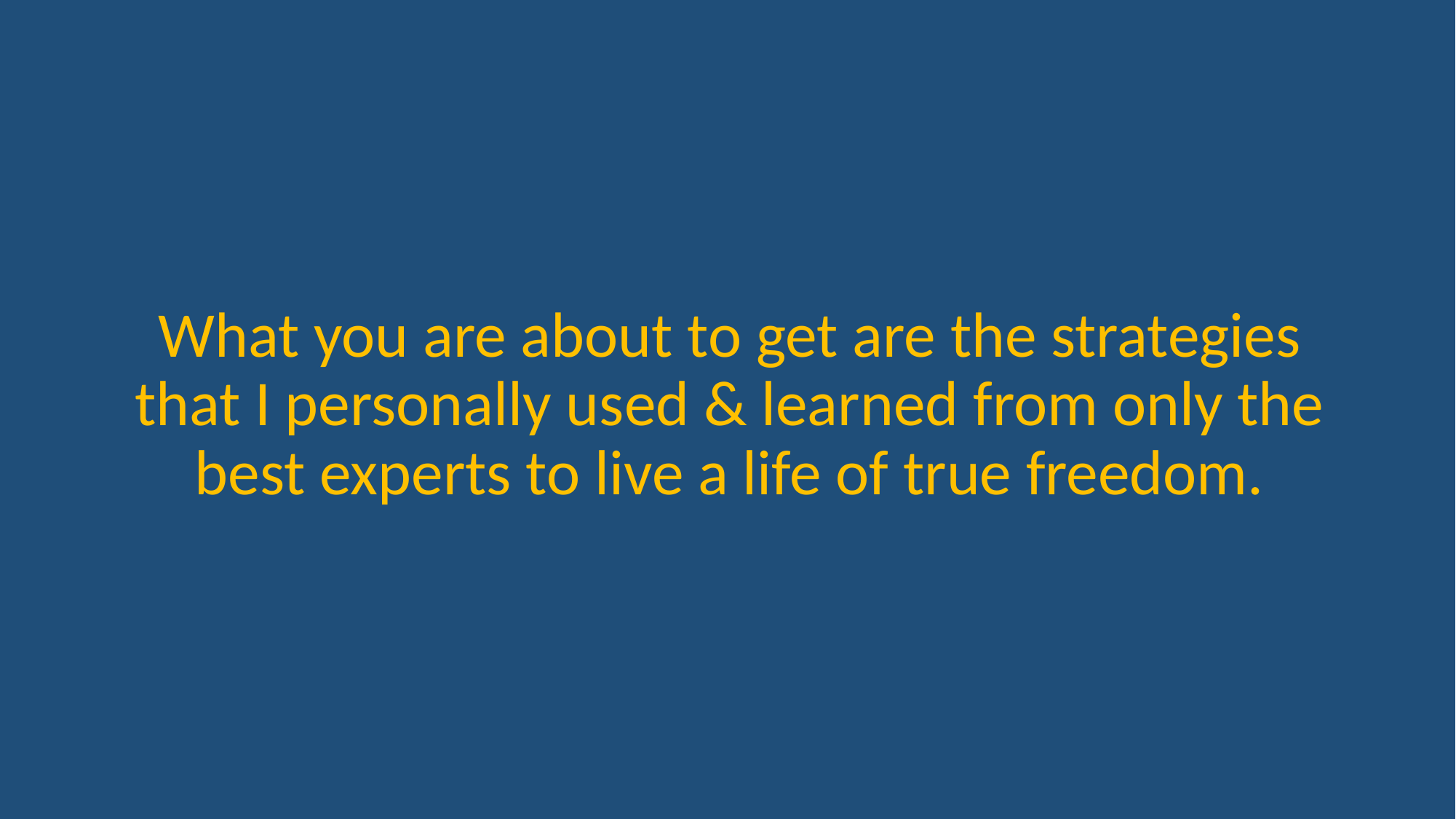

What you are about to get are the strategies that I personally used & learned from only the best experts to live a life of true freedom.